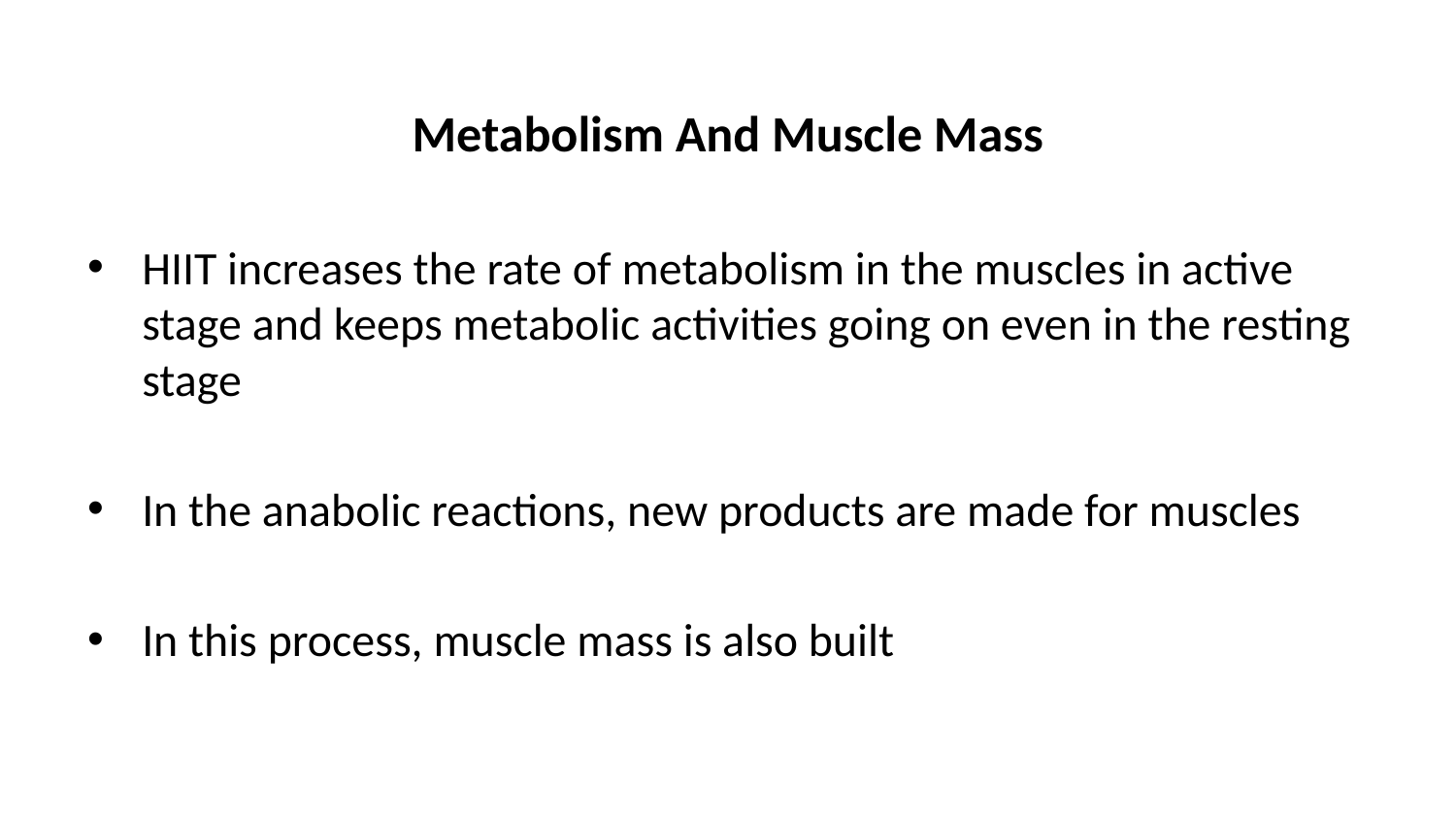

# Metabolism And Muscle Mass
HIIT increases the rate of metabolism in the muscles in active stage and keeps metabolic activities going on even in the resting stage

In the anabolic reactions, new products are made for muscles

In this process, muscle mass is also built